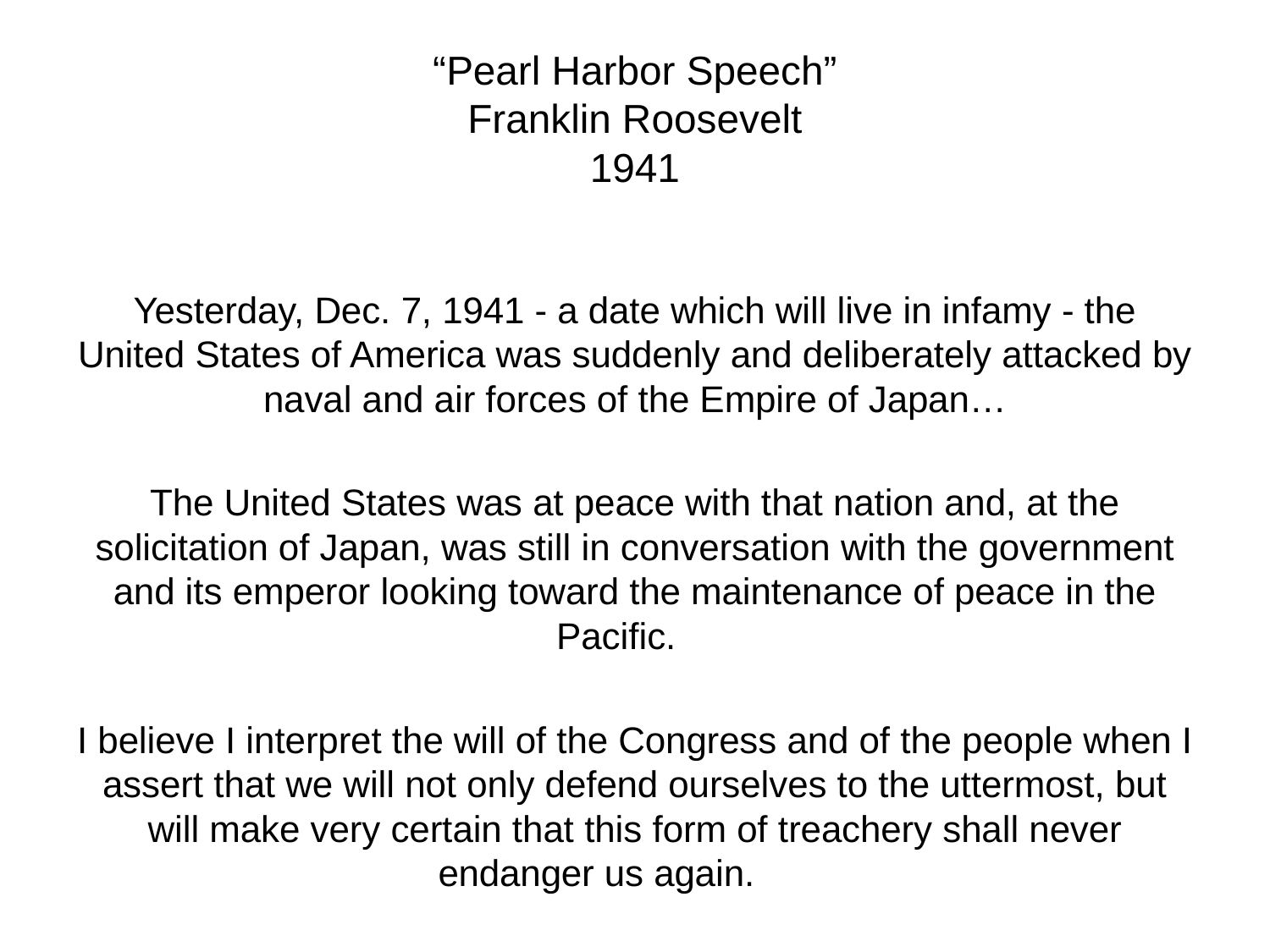

# “Pearl Harbor Speech” Franklin Roosevelt 1941
Yesterday, Dec. 7, 1941 - a date which will live in infamy - the United States of America was suddenly and deliberately attacked by naval and air forces of the Empire of Japan…

The United States was at peace with that nation and, at the solicitation of Japan, was still in conversation with the government and its emperor looking toward the maintenance of peace in the Pacific.

I believe I interpret the will of the Congress and of the people when I assert that we will not only defend ourselves to the uttermost, but will make very certain that this form of treachery shall never endanger us again.